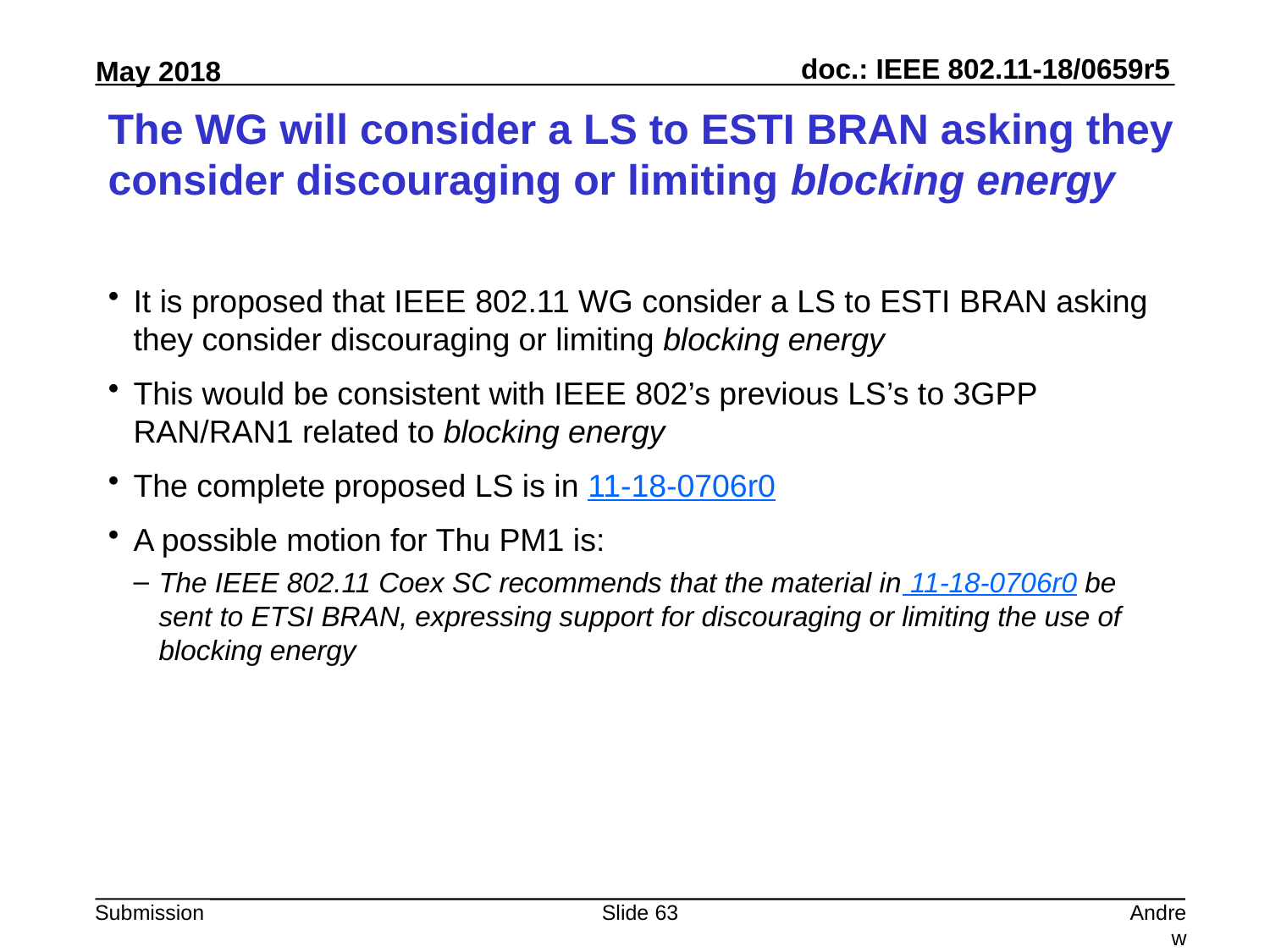

# The WG will consider a LS to ESTI BRAN asking they consider discouraging or limiting blocking energy
It is proposed that IEEE 802.11 WG consider a LS to ESTI BRAN asking they consider discouraging or limiting blocking energy
This would be consistent with IEEE 802’s previous LS’s to 3GPP RAN/RAN1 related to blocking energy
The complete proposed LS is in 11-18-0706r0
A possible motion for Thu PM1 is:
The IEEE 802.11 Coex SC recommends that the material in 11-18-0706r0 be sent to ETSI BRAN, expressing support for discouraging or limiting the use of blocking energy

Slide 63
Andrew Myles, Cisco